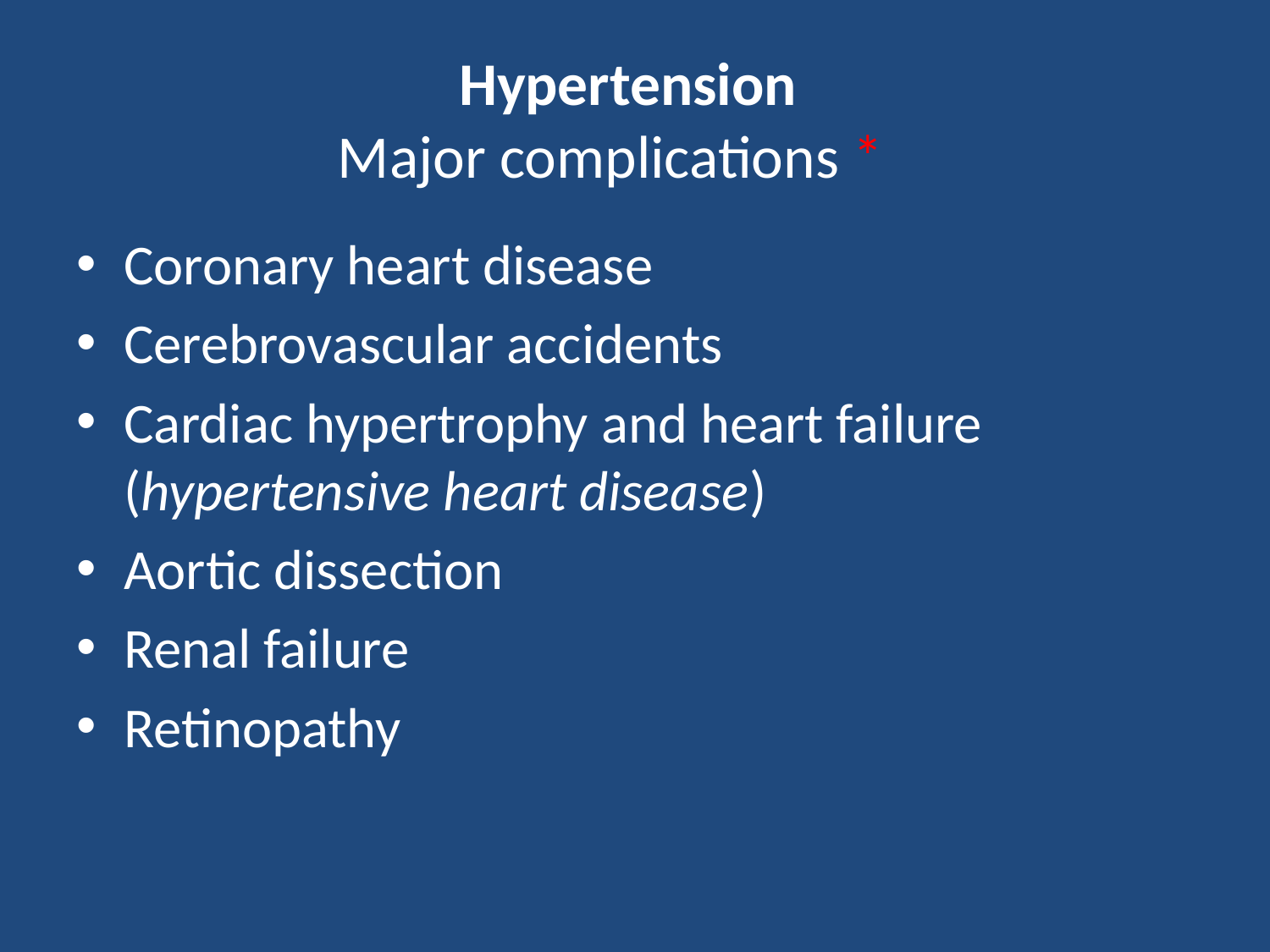

# Hypertension Major complications *
Coronary heart disease
Cerebrovascular accidents
Cardiac hypertrophy and heart failure (hypertensive heart disease)
Aortic dissection
Renal failure
Retinopathy